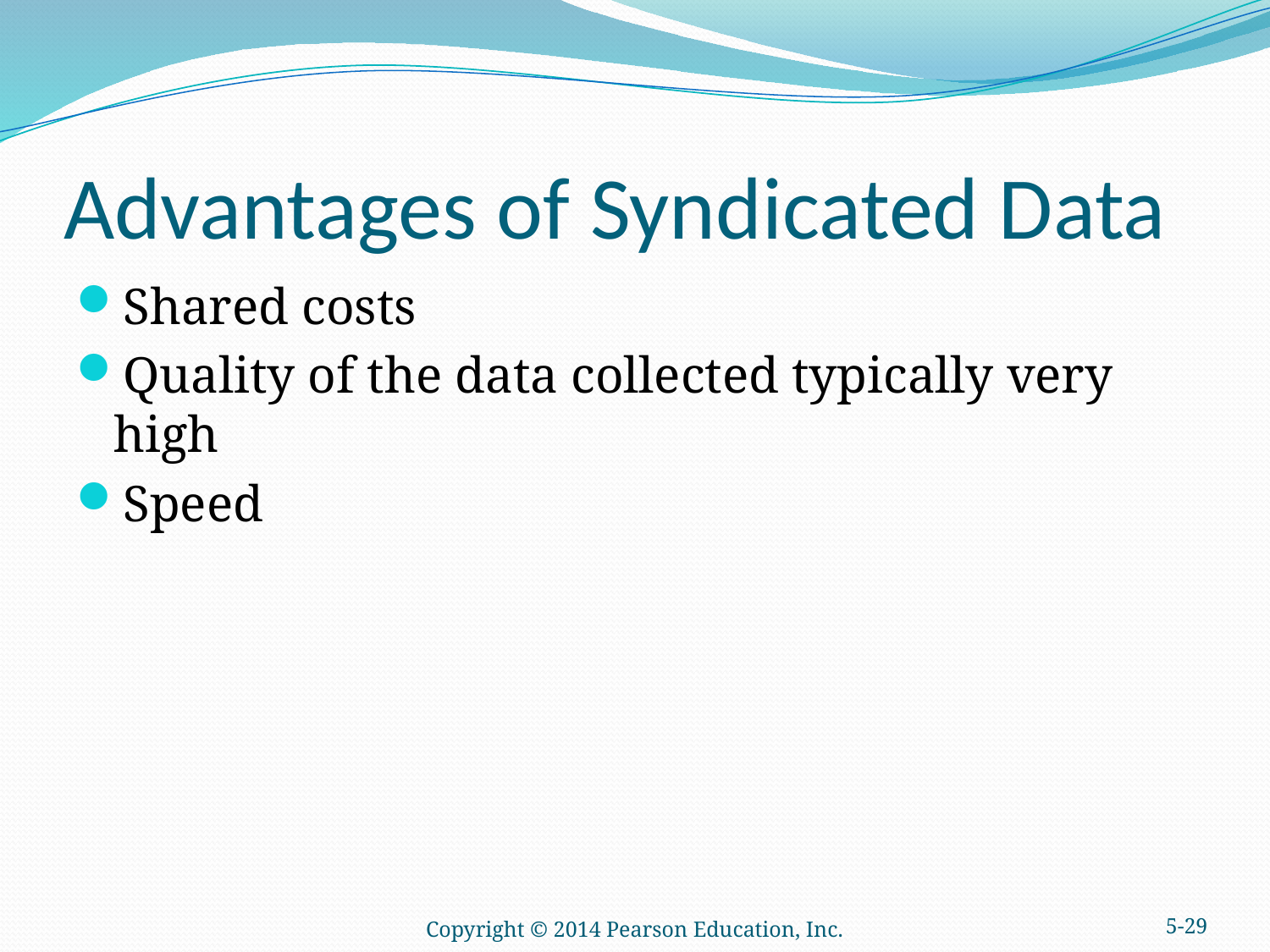

# Advantages of Syndicated Data
Shared costs
Quality of the data collected typically very high
Speed